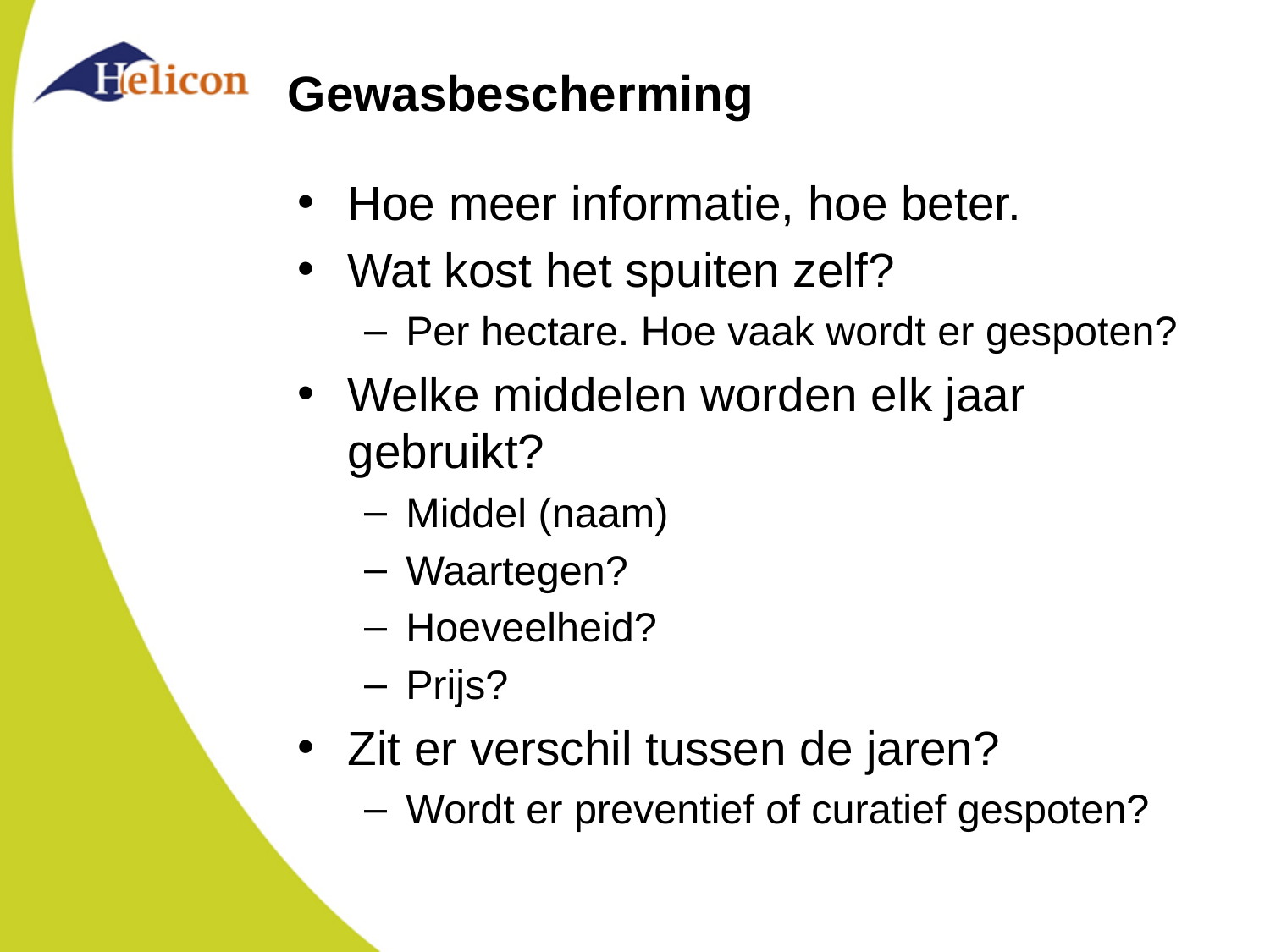

# Gewasbescherming
Hoe meer informatie, hoe beter.
Wat kost het spuiten zelf?
Per hectare. Hoe vaak wordt er gespoten?
Welke middelen worden elk jaar gebruikt?
Middel (naam)
Waartegen?
Hoeveelheid?
Prijs?
Zit er verschil tussen de jaren?
Wordt er preventief of curatief gespoten?